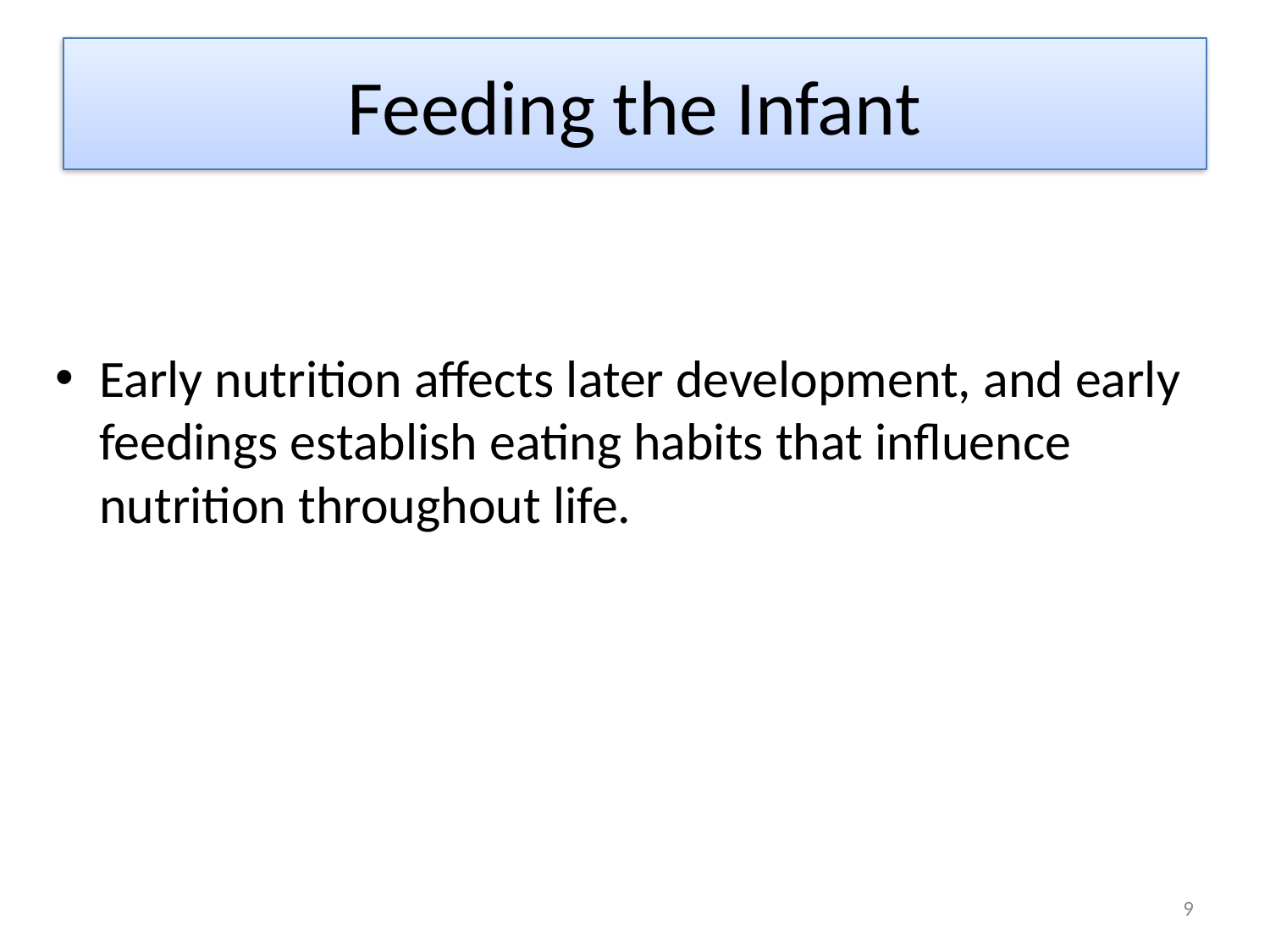

# Feeding the Infant
Early nutrition affects later development, and early feedings establish eating habits that influence nutrition throughout life.
9